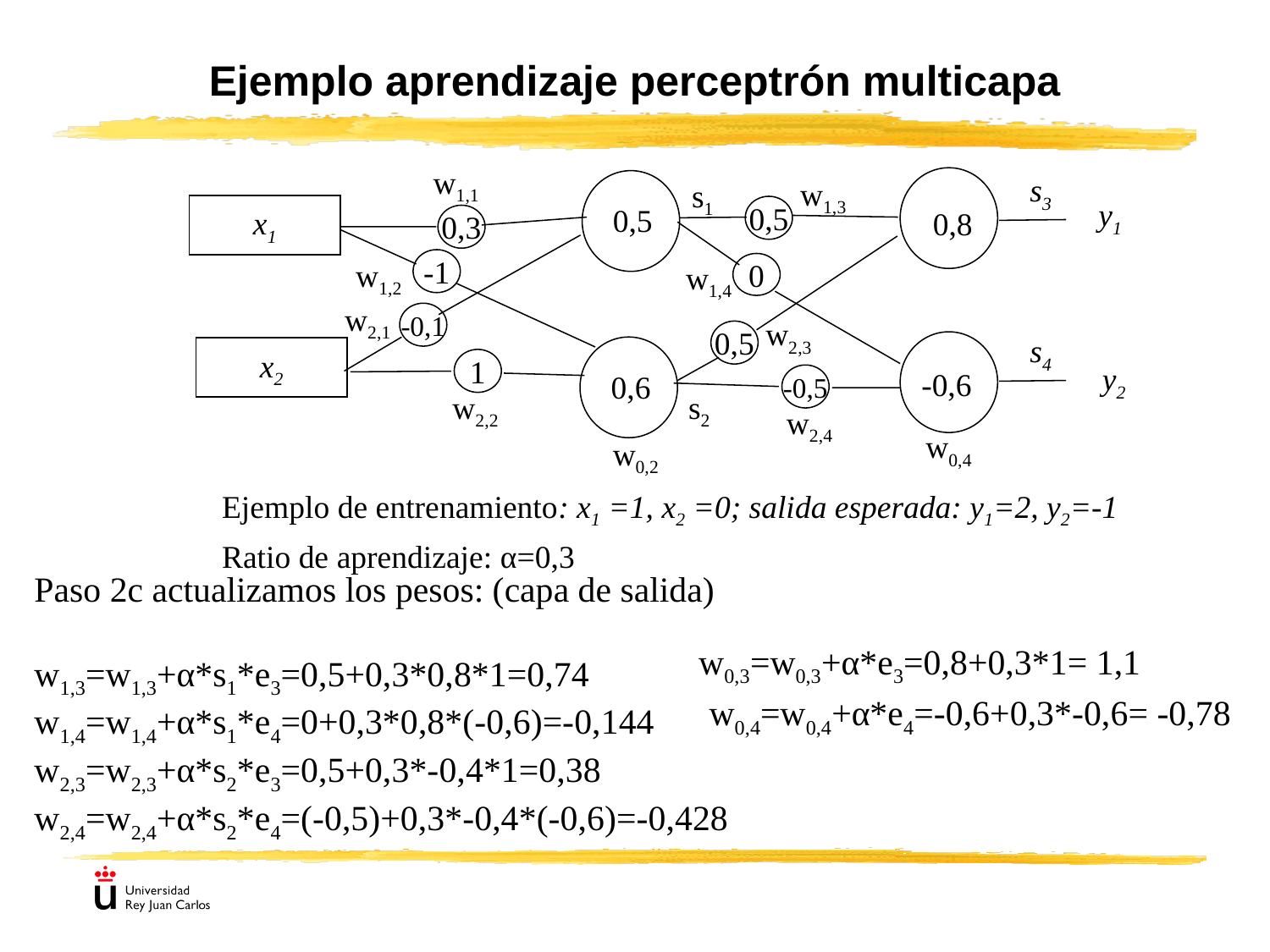

# Ejemplo aprendizaje perceptrón multicapa
w1,1
s3

0,8
w1,3
s1

y1
0,5
x1
0,5
0,3

w1,2
-1
w1,4
0

w2,1
-0,1
w2,3
0,5
s4

-0,6

x2
1
y2

0,6
-0,5

w2,2
s2

w2,4
w0,4
w0,2
Ejemplo de entrenamiento: x1 =1, x2 =0; salida esperada: y1=2, y2=-1
Ratio de aprendizaje: α=0,3
Paso 2c actualizamos los pesos: (capa de salida)

w1,3=w1,3+α*s1*e3=0,5+0,3*0,8*1=0,74
w1,4=w1,4+α*s1*e4=0+0,3*0,8*(-0,6)=-0,144
w2,3=w2,3+α*s2*e3=0,5+0,3*-0,4*1=0,38
w2,4=w2,4+α*s2*e4=(-0,5)+0,3*-0,4*(-0,6)=-0,428
w0,3=w0,3+α*e3=0,8+0,3*1= 1,1
w0,4=w0,4+α*e4=-0,6+0,3*-0,6= -0,78